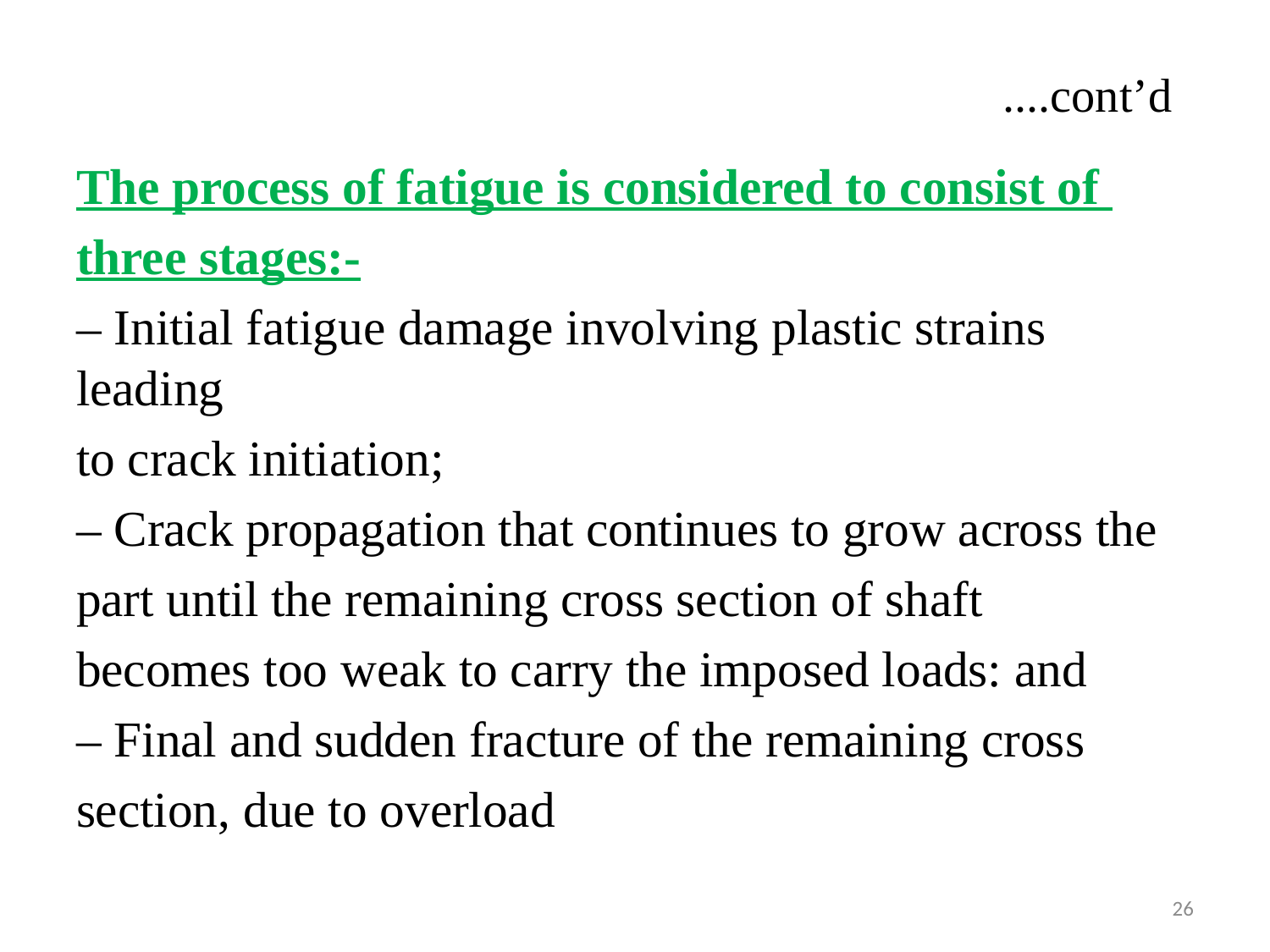

# ....cont’d
The process of fatigue is considered to consist of
three stages:-
– Initial fatigue damage involving plastic strains leading
to crack initiation;
– Crack propagation that continues to grow across the
part until the remaining cross section of shaft
becomes too weak to carry the imposed loads: and
– Final and sudden fracture of the remaining cross
section, due to overload
26